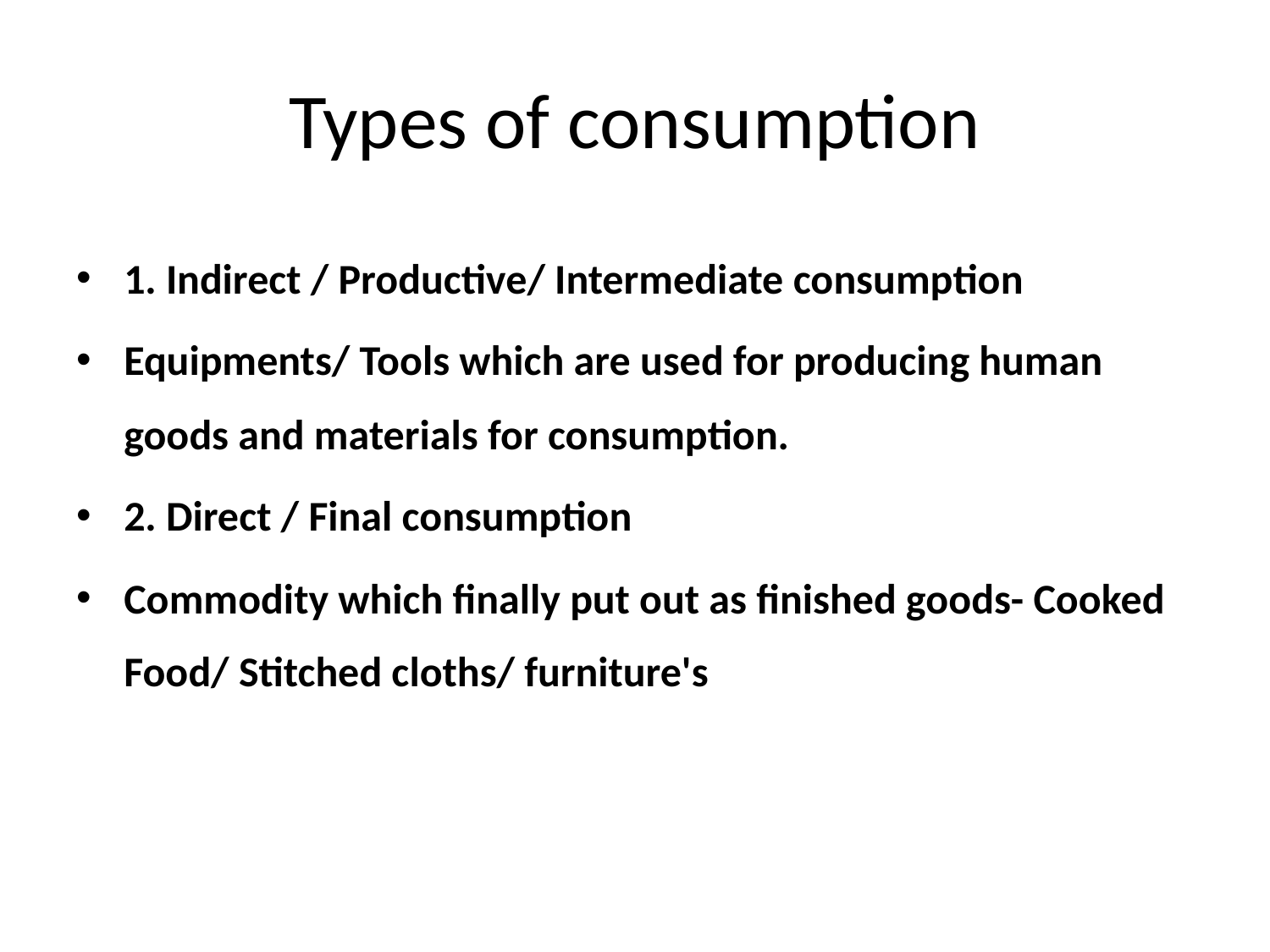

# Types of consumption
1. Indirect / Productive/ Intermediate consumption
Equipments/ Tools which are used for producing human goods and materials for consumption.
2. Direct / Final consumption
Commodity which finally put out as finished goods- Cooked Food/ Stitched cloths/ furniture's